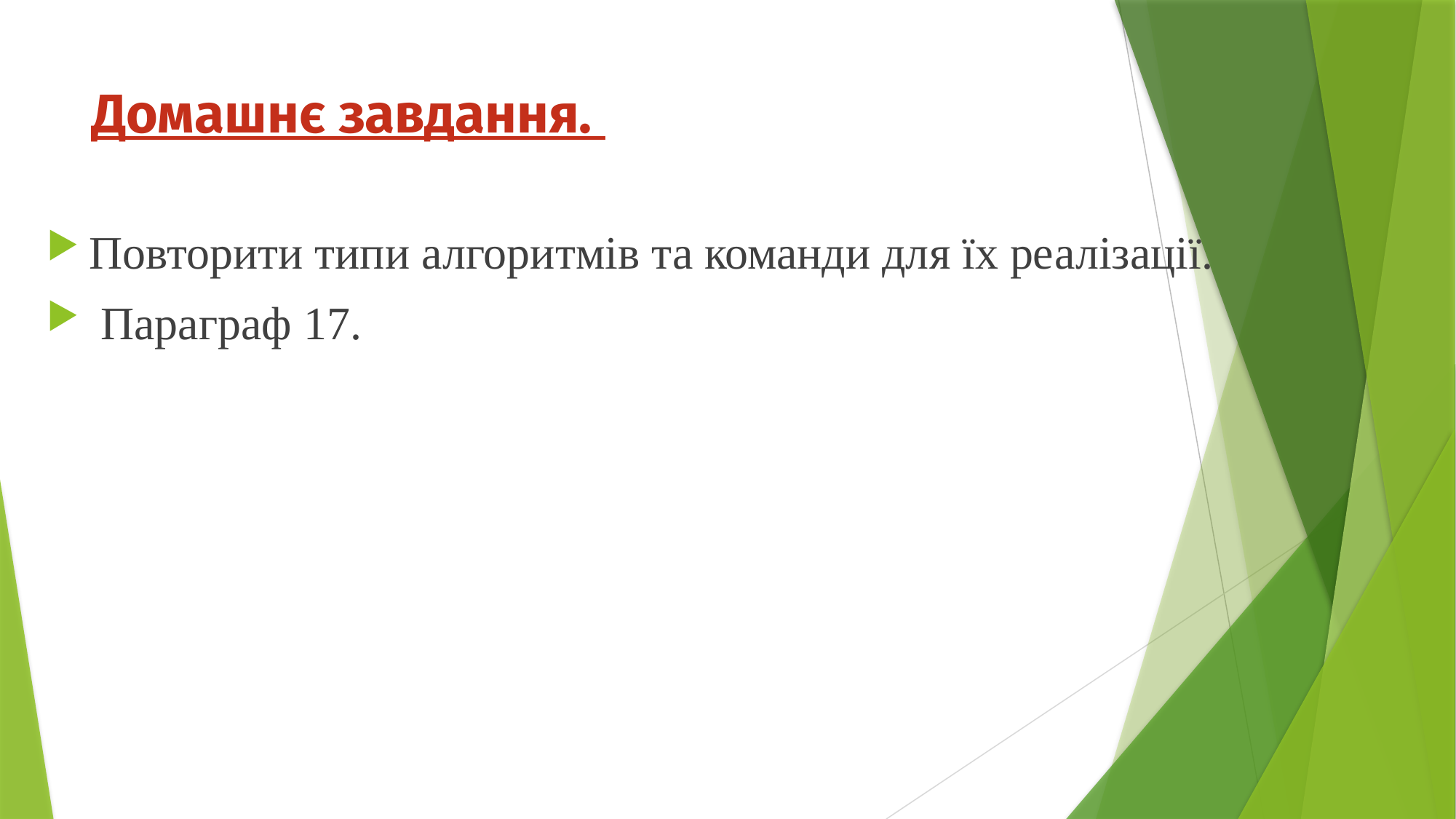

# Домашнє завдання.
Повторити типи алгоритмів та команди для їх реалізації.
 Параграф 17.